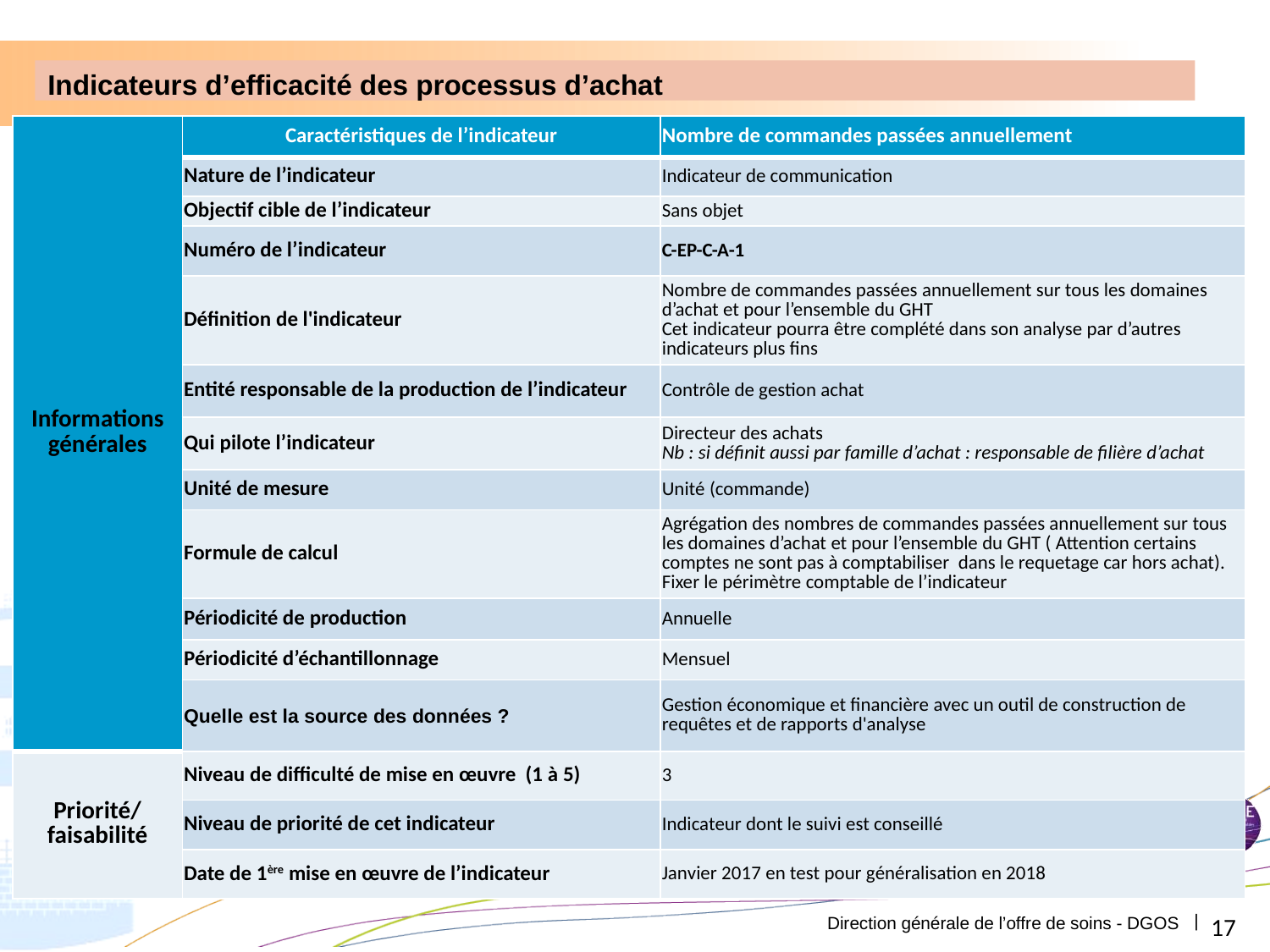

Indicateurs d’efficacité des processus d’achat
| Informations générales | Caractéristiques de l’indicateur | Nombre de commandes passées annuellement |
| --- | --- | --- |
|  | Nature de l’indicateur | Indicateur de communication |
|  | Objectif cible de l’indicateur | Sans objet |
|  | Numéro de l’indicateur | C-EP-C-A-1 |
|  | Définition de l'indicateur | Nombre de commandes passées annuellement sur tous les domaines d’achat et pour l’ensemble du GHT Cet indicateur pourra être complété dans son analyse par d’autres indicateurs plus fins |
|  | Entité responsable de la production de l’indicateur | Contrôle de gestion achat |
|  | Qui pilote l’indicateur | Directeur des achats Nb : si définit aussi par famille d’achat : responsable de filière d’achat |
|  | Unité de mesure | Unité (commande) |
|  | Formule de calcul | Agrégation des nombres de commandes passées annuellement sur tous les domaines d’achat et pour l’ensemble du GHT ( Attention certains comptes ne sont pas à comptabiliser dans le requetage car hors achat). Fixer le périmètre comptable de l’indicateur |
|  | Périodicité de production | Annuelle |
|  | Périodicité d’échantillonnage | Mensuel |
|  | Quelle est la source des données ? | Gestion économique et financière avec un outil de construction de requêtes et de rapports d'analyse |
| Priorité/ faisabilité | Niveau de difficulté de mise en œuvre (1 à 5) | 3 |
|  | Niveau de priorité de cet indicateur | Indicateur dont le suivi est conseillé |
|  | Date de 1ère mise en œuvre de l’indicateur | Janvier 2017 en test pour généralisation en 2018 |
17